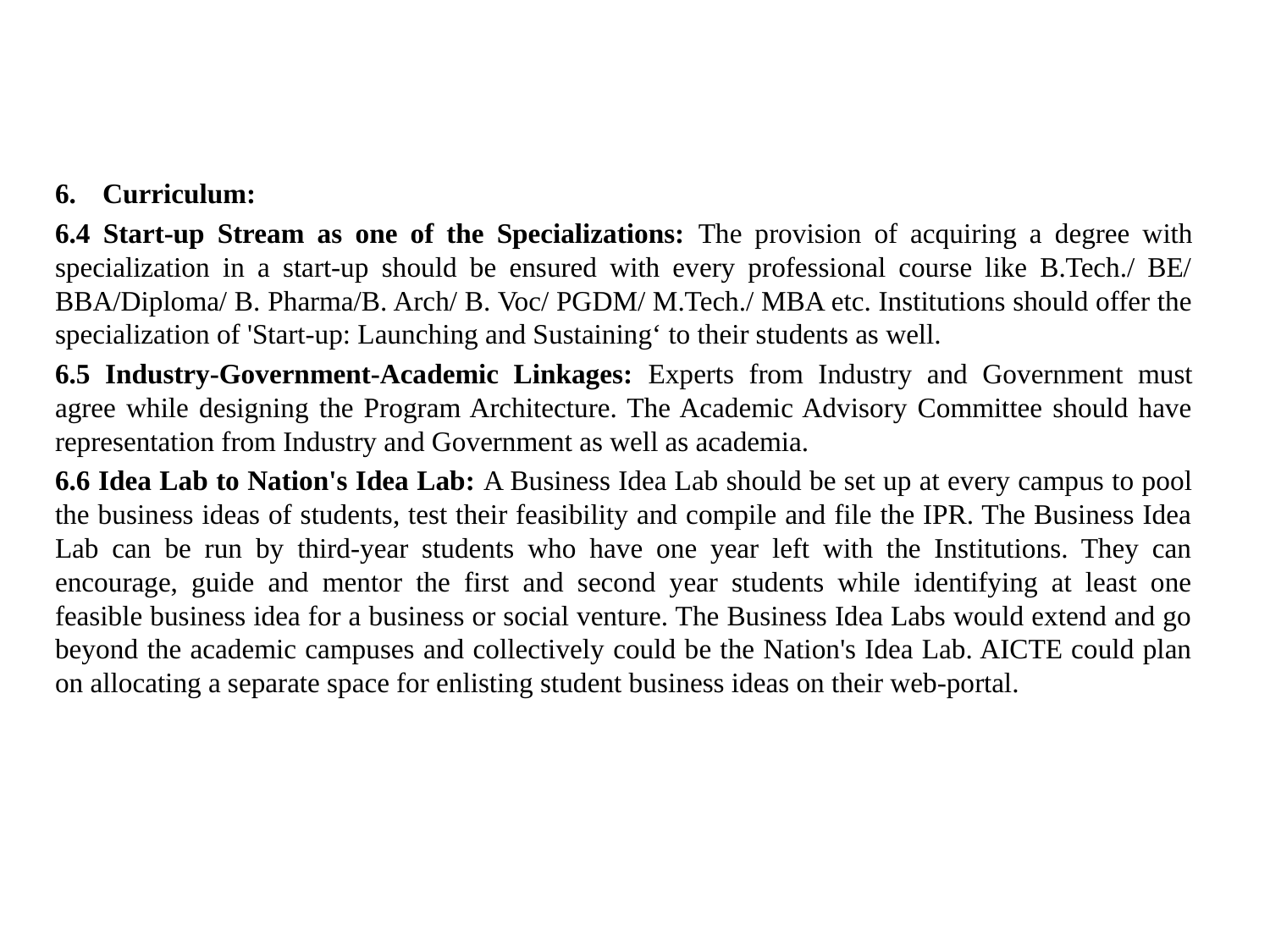

Curriculum:
6.4 Start-up Stream as one of the Specializations: The provision of acquiring a degree with specialization in a start-up should be ensured with every professional course like B.Tech./ BE/ BBA/Diploma/ B. Pharma/B. Arch/ B. Voc/ PGDM/ M.Tech./ MBA etc. Institutions should offer the specialization of 'Start-up: Launching and Sustaining‘ to their students as well.
6.5 Industry-Government-Academic Linkages: Experts from Industry and Government must agree while designing the Program Architecture. The Academic Advisory Committee should have representation from Industry and Government as well as academia.
6.6 Idea Lab to Nation's Idea Lab: A Business Idea Lab should be set up at every campus to pool the business ideas of students, test their feasibility and compile and file the IPR. The Business Idea Lab can be run by third-year students who have one year left with the Institutions. They can encourage, guide and mentor the first and second year students while identifying at least one feasible business idea for a business or social venture. The Business Idea Labs would extend and go beyond the academic campuses and collectively could be the Nation's Idea Lab. AICTE could plan on allocating a separate space for enlisting student business ideas on their web-portal.